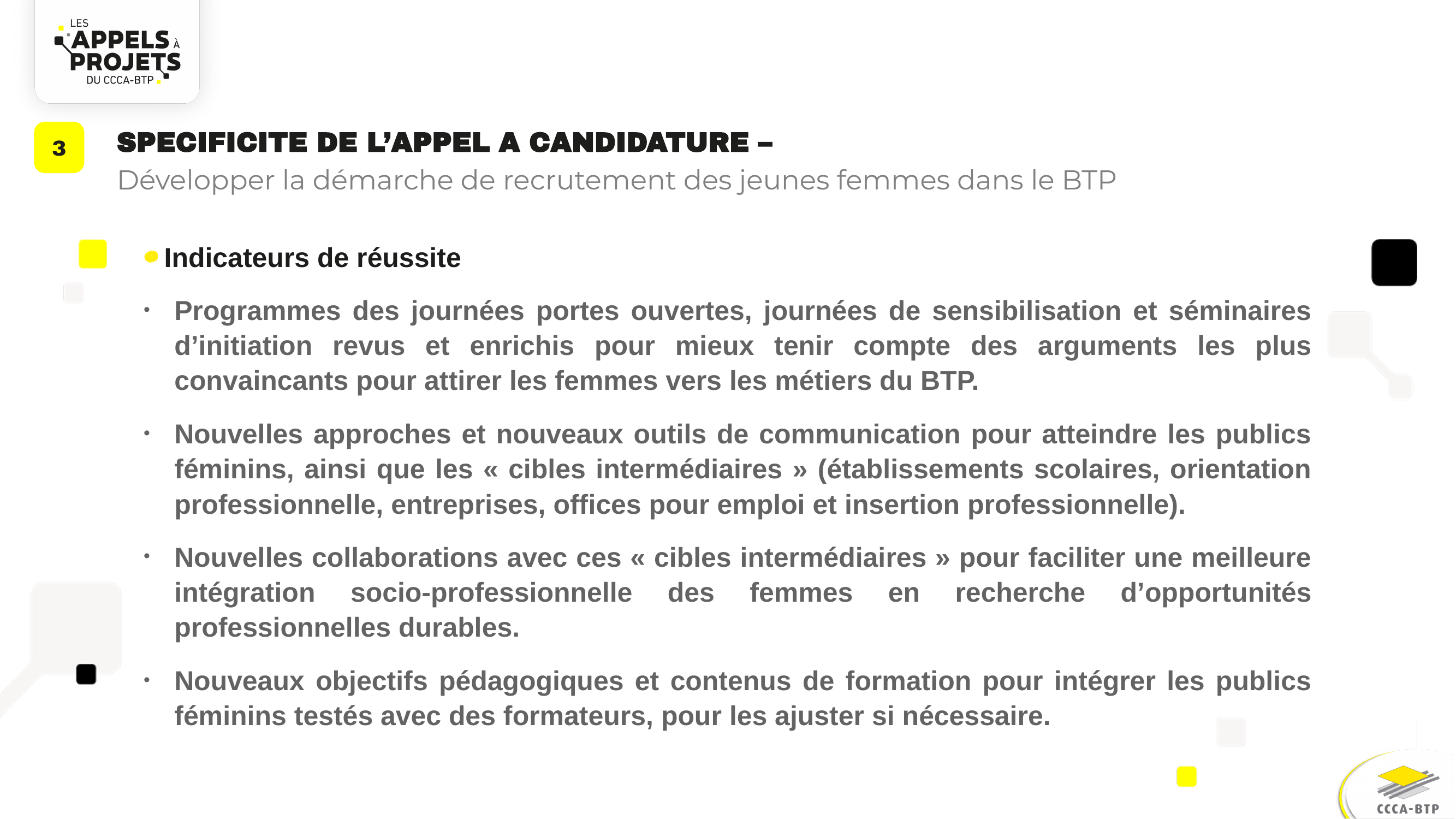

3

SPECIFICITE DE L’APPEL A CANDIDATURE –
Développer la démarche de recrutement des jeunes femmes dans le BTP

Indicateurs de réussite
Programmes des journées portes ouvertes, journées de sensibilisation et séminaires d’initiation revus et enrichis pour mieux tenir compte des arguments les plus convaincants pour attirer les femmes vers les métiers du BTP.
Nouvelles approches et nouveaux outils de communication pour atteindre les publics féminins, ainsi que les « cibles intermédiaires » (établissements scolaires, orientation professionnelle, entreprises, offices pour emploi et insertion professionnelle).
Nouvelles collaborations avec ces « cibles intermédiaires » pour faciliter une meilleure intégration socio-professionnelle des femmes en recherche d’opportunités professionnelles durables.
Nouveaux objectifs pédagogiques et contenus de formation pour intégrer les publics féminins testés avec des formateurs, pour les ajuster si nécessaire.